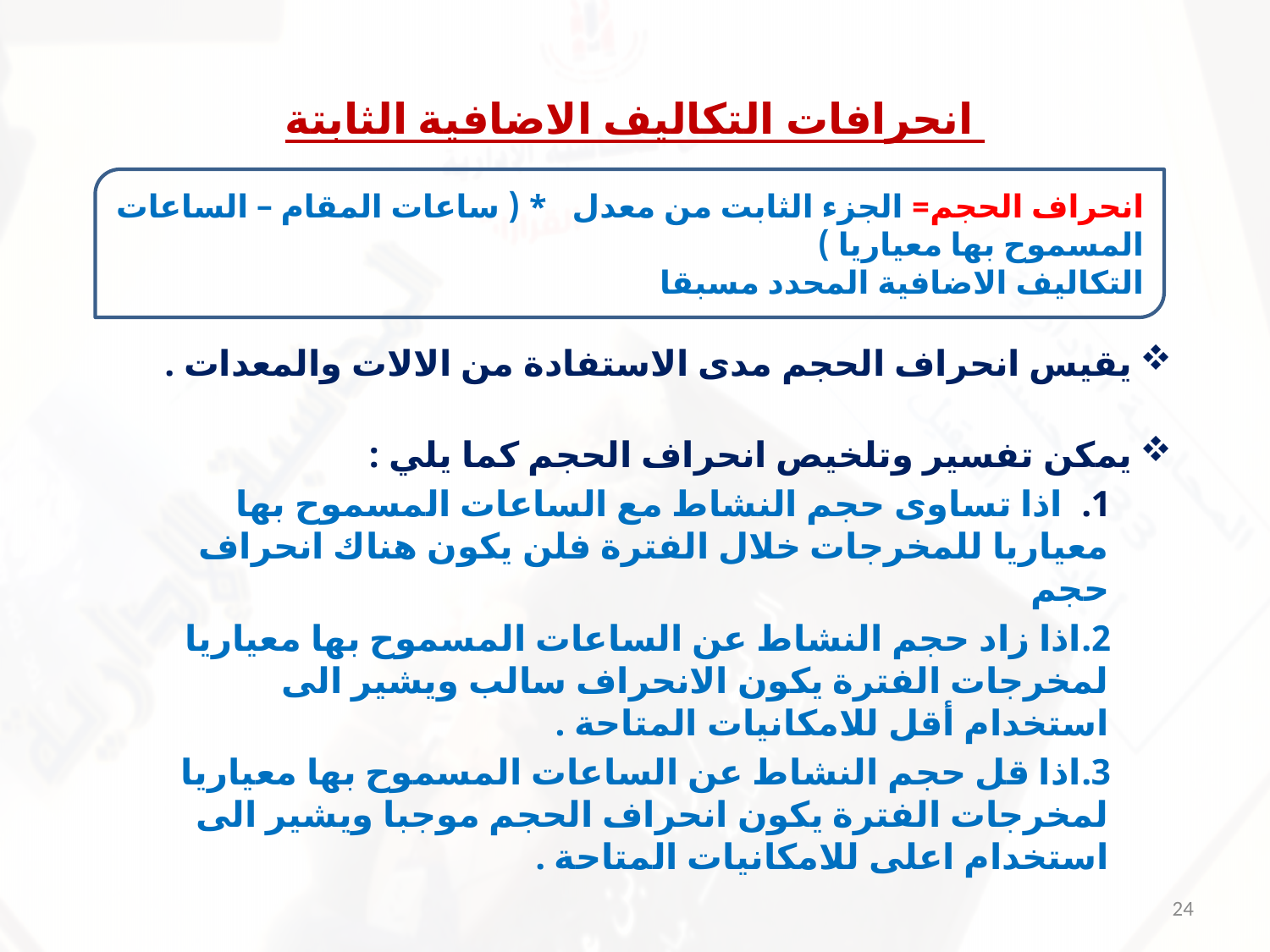

# انحرافات التكاليف الاضافية الثابتة
انحراف الحجم= الجزء الثابت من معدل   * ( ساعات المقام – الساعات المسموح بها معياريا )
        التكاليف الاضافية المحدد مسبقا

يقيس انحراف الحجم مدى الاستفادة من الالات والمعدات .
يمكن تفسير وتلخيص انحراف الحجم كما يلي :
  اذا تساوى حجم النشاط مع الساعات المسموح بها معياريا للمخرجات خلال الفترة فلن يكون هناك انحراف حجم
اذا زاد حجم النشاط عن الساعات المسموح بها معياريا لمخرجات الفترة يكون الانحراف سالب ويشير الى استخدام أقل للامكانيات المتاحة .
اذا قل حجم النشاط عن الساعات المسموح بها معياريا لمخرجات الفترة يكون انحراف الحجم موجبا ويشير الى استخدام اعلى للامكانيات المتاحة .
24